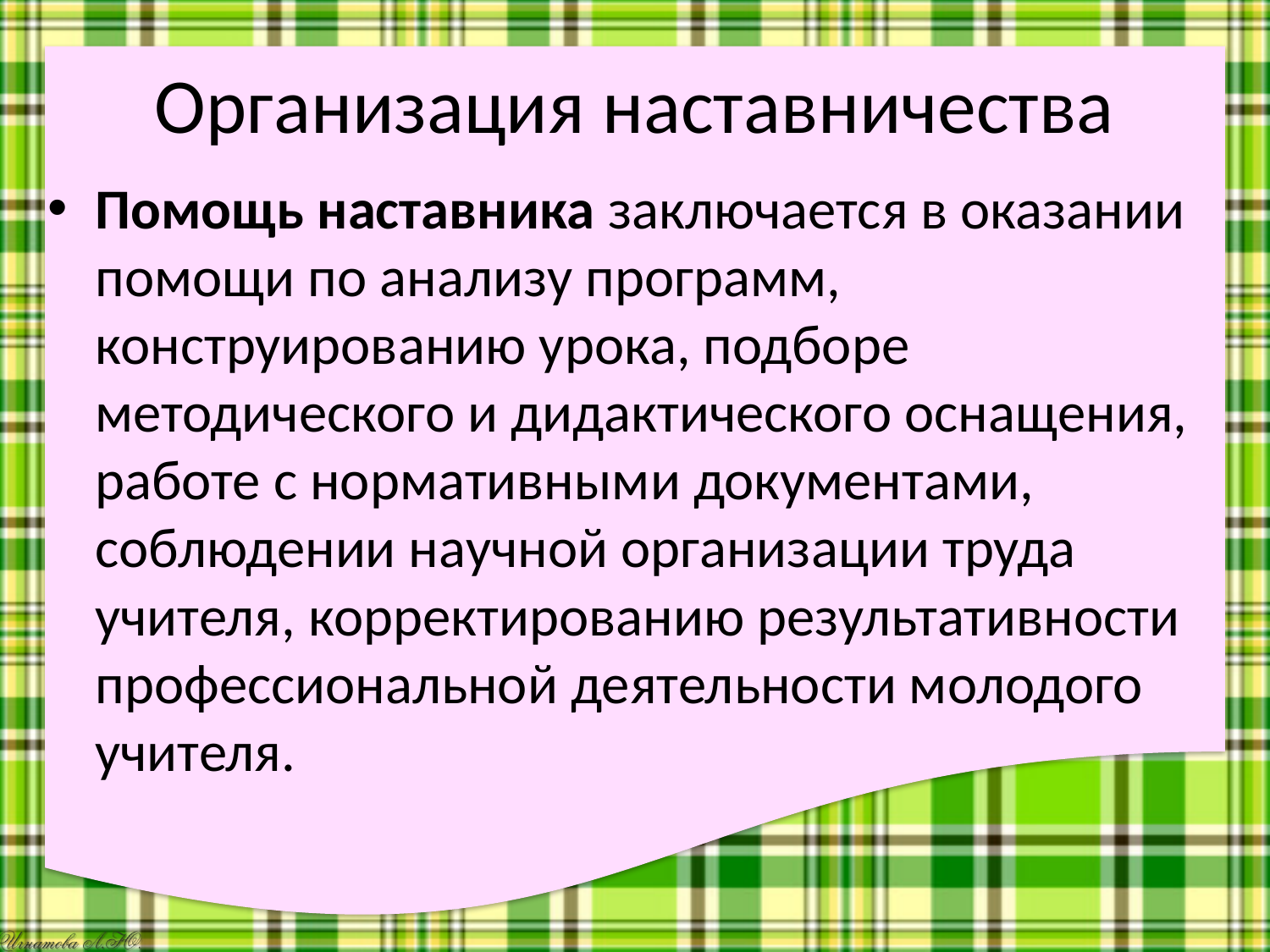

# Организация наставничества
Помощь наставника заключается в оказании помощи по анализу программ, конструированию урока, подборе методического и дидактического оснащения, работе с нормативными документами, соблюдении научной организации труда учителя, корректированию результативности профессиональной деятельности молодого учителя.